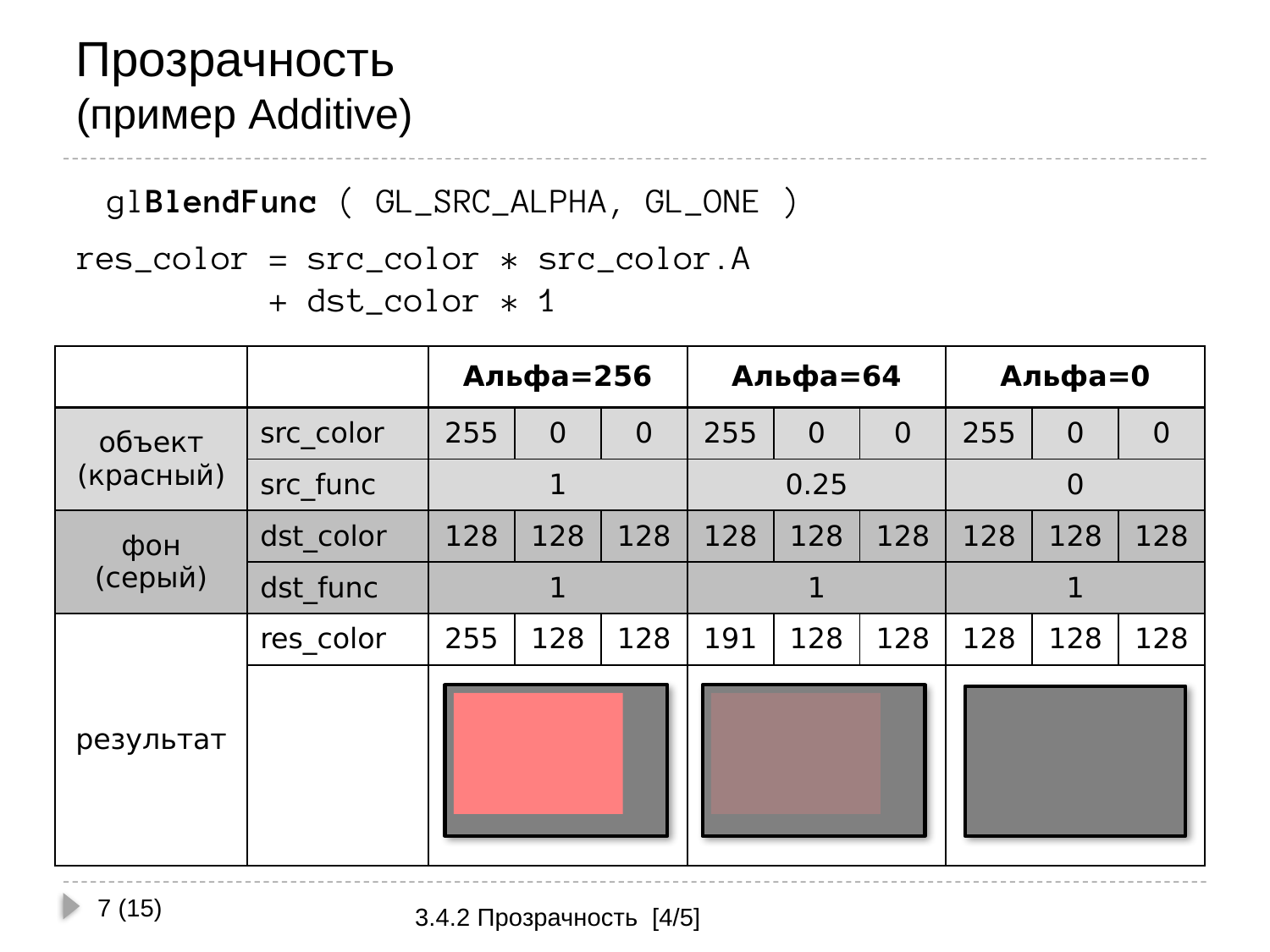

# Прозрачность (пример Additive)
glBlendFunc ( GL_SRC_ALPHA, GL_ONE )
res_color = src_color * src_color.A
          + dst_color * 1
|  |  | Альфа=256 |  |  | Альфа=64 |  |  | Альфа=0 |  |  |
| --- | --- | --- | --- | --- | --- | --- | --- | --- | --- | --- |
| объект (красный) | src\_color | 255 | 0 | 0 | 255 | 0 | 0 | 255 | 0 | 0 |
|  | src\_func | 1 |  |  | 0.25 |  |  | 0 |  |  |
| фон (серый) | dst\_color | 128 | 128 | 128 | 128 | 128 | 128 | 128 | 128 | 128 |
|  | dst\_func | 1 |  |  | 1 |  |  | 1 |  |  |
| результат | res\_color | 255 | 128 | 128 | 191 | 128 | 128 | 128 | 128 | 128 |
|  |  |  |  |  |  |  |  |  |  |  |

7 (15)
3.4.2 Прозрачность  [4/5]